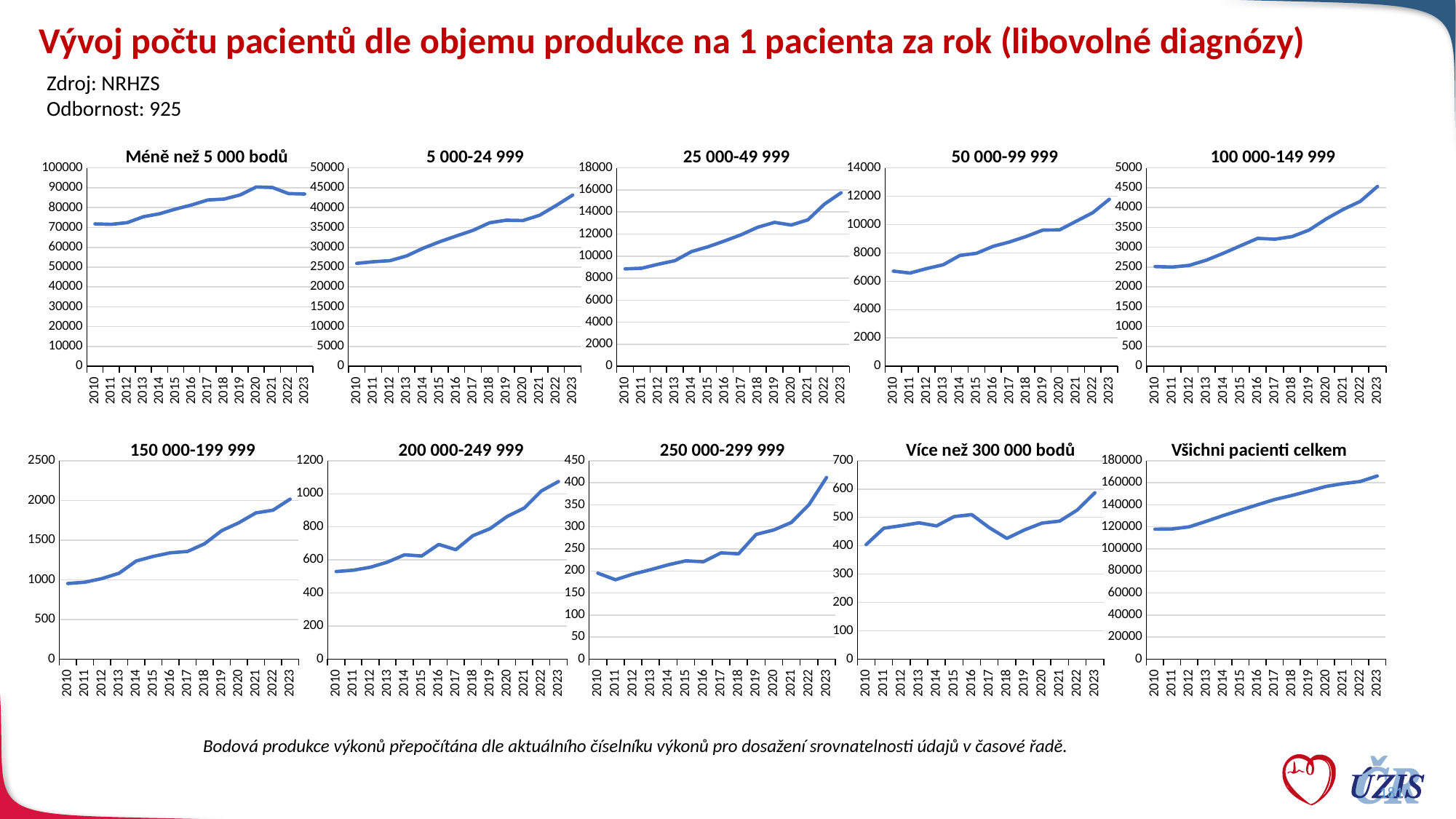

# Vývoj počtu pacientů dle objemu produkce na 1 pacienta za rok (libovolné diagnózy)
Zdroj: NRHZS
Odbornost: 925
Méně než 5 000 bodů
5 000-24 999
25 000-49 999
50 000-99 999
100 000-149 999

### Chart

| Category | Součet z 0-4 999 |
|---|---|
| 2010 | 71799.0 |
| 2011 | 71591.0 |
| 2012 | 72452.0 |
| 2013 | 75425.0 |
| 2014 | 76908.0 |
| 2015 | 79286.0 |
| 2016 | 81364.0 |
| 2017 | 83864.0 |
| 2018 | 84308.0 |
| 2019 | 86399.0 |
| 2020 | 90409.0 |
| 2021 | 90159.0 |
| 2022 | 87075.0 |
| 2023 | 86864.0 |

### Chart

| Category | Součet z 0-4 999 |
|---|---|
| 2010 | 25957.0 |
| 2011 | 26366.0 |
| 2012 | 26638.0 |
| 2013 | 27824.0 |
| 2014 | 29777.0 |
| 2015 | 31409.0 |
| 2016 | 32863.0 |
| 2017 | 34279.0 |
| 2018 | 36193.0 |
| 2019 | 36826.0 |
| 2020 | 36741.0 |
| 2021 | 38062.0 |
| 2022 | 40530.0 |
| 2023 | 43167.0 |

### Chart

| Category | Součet z 0-4 999 |
|---|---|
| 2010 | 8844.0 |
| 2011 | 8902.0 |
| 2012 | 9263.0 |
| 2013 | 9588.0 |
| 2014 | 10413.0 |
| 2015 | 10851.0 |
| 2016 | 11379.0 |
| 2017 | 11947.0 |
| 2018 | 12627.0 |
| 2019 | 13057.0 |
| 2020 | 12820.0 |
| 2021 | 13287.0 |
| 2022 | 14716.0 |
| 2023 | 15744.0 |

### Chart

| Category | Součet z 0-4 999 |
|---|---|
| 2010 | 6721.0 |
| 2011 | 6583.0 |
| 2012 | 6901.0 |
| 2013 | 7171.0 |
| 2014 | 7826.0 |
| 2015 | 7978.0 |
| 2016 | 8469.0 |
| 2017 | 8782.0 |
| 2018 | 9168.0 |
| 2019 | 9619.0 |
| 2020 | 9631.0 |
| 2021 | 10236.0 |
| 2022 | 10844.0 |
| 2023 | 11789.0 |

### Chart

| Category | Součet z 0-4 999 |
|---|---|
| 2010 | 2515.0 |
| 2011 | 2502.0 |
| 2012 | 2545.0 |
| 2013 | 2676.0 |
| 2014 | 2851.0 |
| 2015 | 3040.0 |
| 2016 | 3225.0 |
| 2017 | 3204.0 |
| 2018 | 3268.0 |
| 2019 | 3433.0 |
| 2020 | 3714.0 |
| 2021 | 3954.0 |
| 2022 | 4158.0 |
| 2023 | 4531.0 |
150 000-199 999
200 000-249 999
250 000-299 999
Více než 300 000 bodů
Všichni pacienti celkem

### Chart

| Category | Součet z 0-4 999 |
|---|---|
| 2010 | 953.0 |
| 2011 | 969.0 |
| 2012 | 1015.0 |
| 2013 | 1083.0 |
| 2014 | 1237.0 |
| 2015 | 1295.0 |
| 2016 | 1340.0 |
| 2017 | 1357.0 |
| 2018 | 1454.0 |
| 2019 | 1619.0 |
| 2020 | 1718.0 |
| 2021 | 1843.0 |
| 2022 | 1877.0 |
| 2023 | 2016.0 |

### Chart

| Category | Součet z 0-4 999 |
|---|---|
| 2010 | 530.0 |
| 2011 | 538.0 |
| 2012 | 556.0 |
| 2013 | 587.0 |
| 2014 | 631.0 |
| 2015 | 624.0 |
| 2016 | 694.0 |
| 2017 | 662.0 |
| 2018 | 747.0 |
| 2019 | 789.0 |
| 2020 | 863.0 |
| 2021 | 914.0 |
| 2022 | 1017.0 |
| 2023 | 1074.0 |

### Chart

| Category | Součet z 0-4 999 |
|---|---|
| 2010 | 195.0 |
| 2011 | 180.0 |
| 2012 | 193.0 |
| 2013 | 203.0 |
| 2014 | 214.0 |
| 2015 | 223.0 |
| 2016 | 221.0 |
| 2017 | 241.0 |
| 2018 | 239.0 |
| 2019 | 283.0 |
| 2020 | 293.0 |
| 2021 | 310.0 |
| 2022 | 350.0 |
| 2023 | 412.0 |

### Chart

| Category | Součet z 0-4 999 |
|---|---|
| 2010 | 404.0 |
| 2011 | 462.0 |
| 2012 | 471.0 |
| 2013 | 481.0 |
| 2014 | 470.0 |
| 2015 | 503.0 |
| 2016 | 510.0 |
| 2017 | 464.0 |
| 2018 | 426.0 |
| 2019 | 456.0 |
| 2020 | 480.0 |
| 2021 | 487.0 |
| 2022 | 526.0 |
| 2023 | 587.0 |

### Chart

| Category | Součet z 0-4 999 |
|---|---|
| 2010 | 117918.0 |
| 2011 | 118093.0 |
| 2012 | 120034.0 |
| 2013 | 125038.0 |
| 2014 | 130327.0 |
| 2015 | 135209.0 |
| 2016 | 140065.0 |
| 2017 | 144800.0 |
| 2018 | 148430.0 |
| 2019 | 152481.0 |
| 2020 | 156669.0 |
| 2021 | 159252.0 |
| 2022 | 161093.0 |
| 2023 | 166184.0 |
Bodová produkce výkonů přepočítána dle aktuálního číselníku výkonů pro dosažení srovnatelnosti údajů v časové řadě.
181